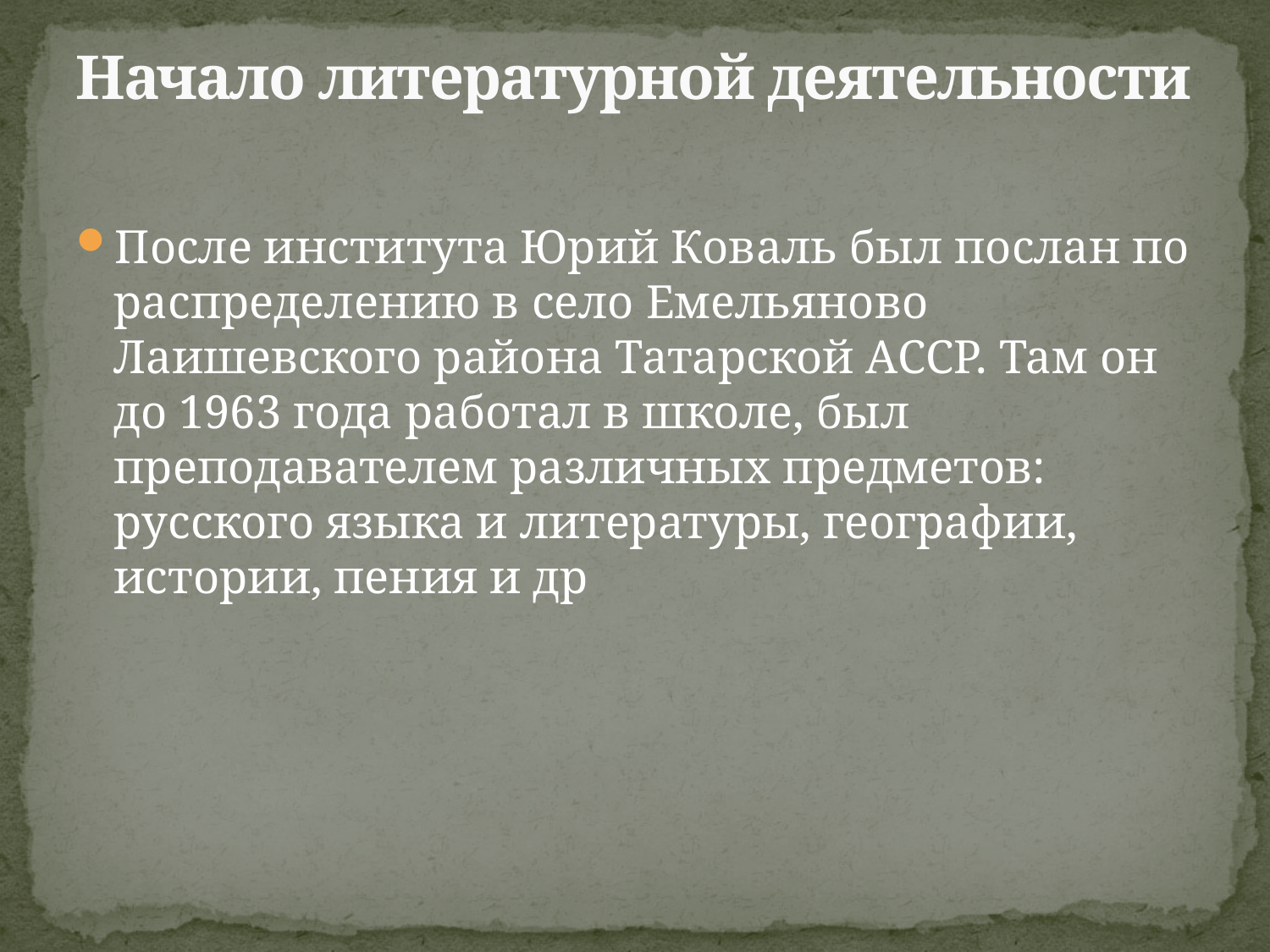

# Начало литературной деятельности
После института Юрий Коваль был послан по распределению в село Емельяново Лаишевского района Татарской АССР. Там он до 1963 года работал в школе, был преподавателем различных предметов: русского языка и литературы, географии, истории, пения и др